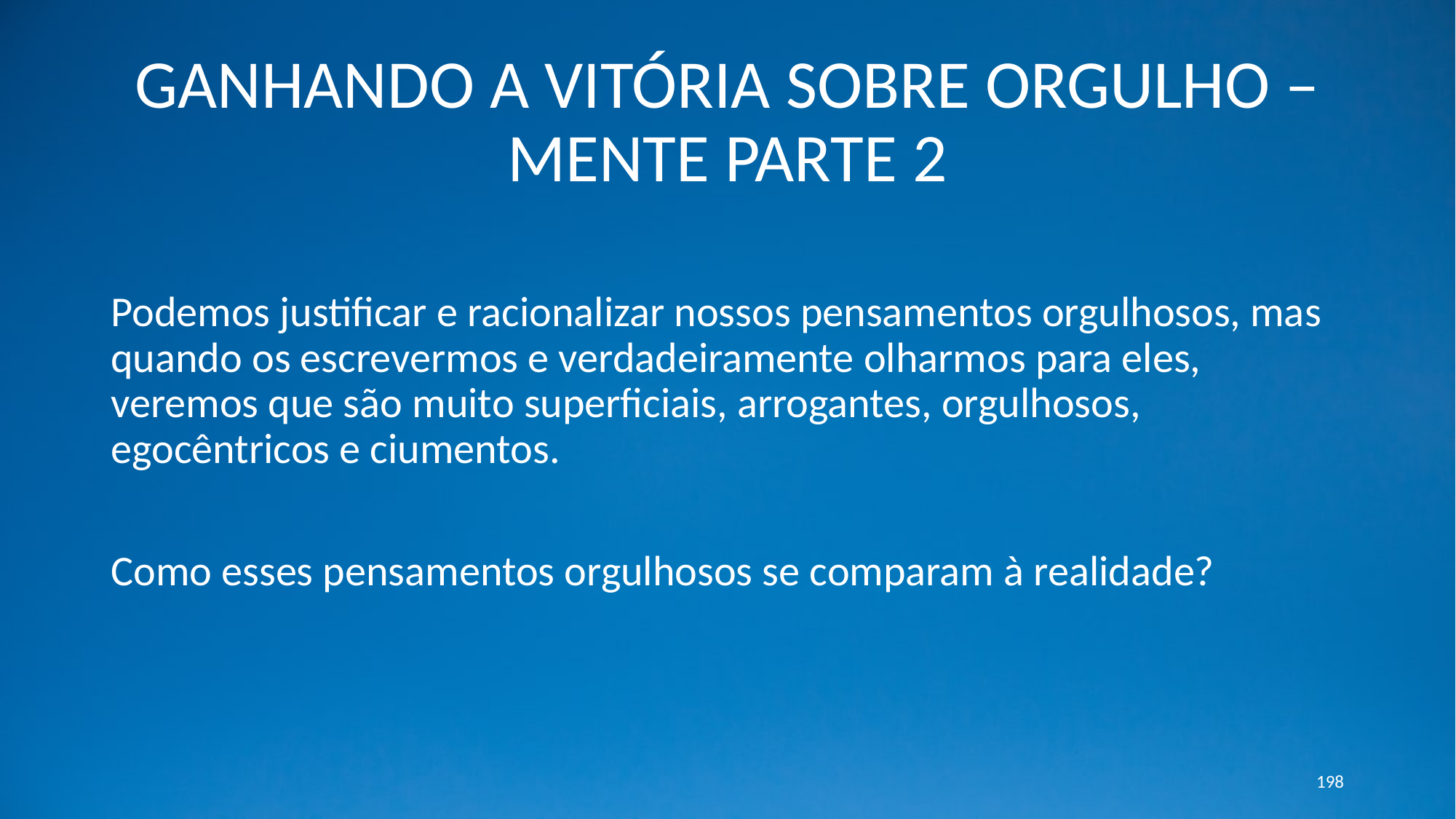

# GANHANDO A VITÓRIA SOBRE ORGULHO – MENTE PARTE 2

Podemos justificar e racionalizar nossos pensamentos orgulhosos, mas quando os escrevermos e verdadeiramente olharmos para eles, veremos que são muito superficiais, arrogantes, orgulhosos, egocêntricos e ciumentos.

Como esses pensamentos orgulhosos se comparam à realidade?

198